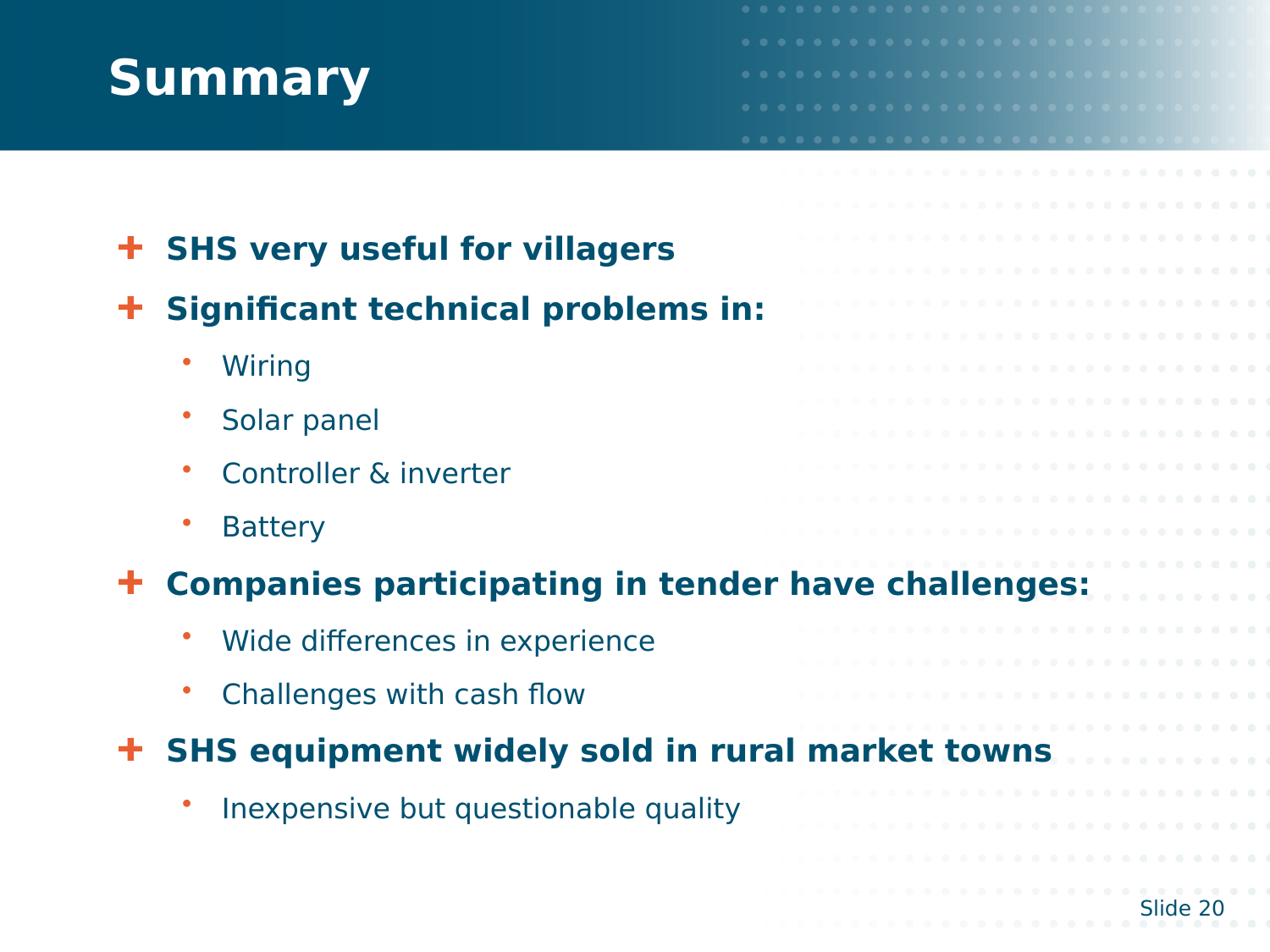

# Summary
SHS very useful for villagers
Significant technical problems in:
Wiring
Solar panel
Controller & inverter
Battery
Companies participating in tender have challenges:
Wide differences in experience
Challenges with cash flow
SHS equipment widely sold in rural market towns
Inexpensive but questionable quality

Slide 20